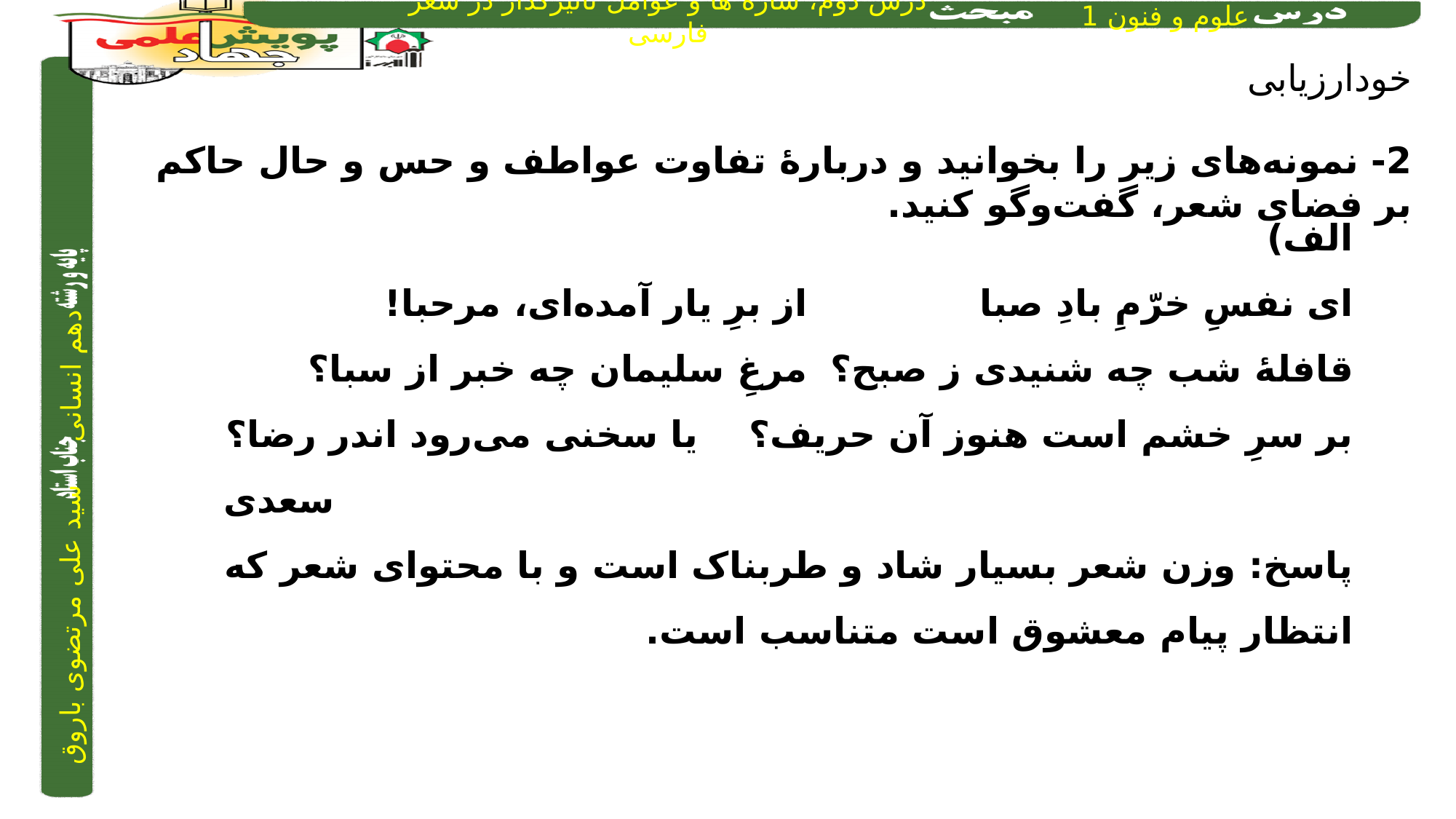

خودارزیابی
2- نمونه‌های زیر را بخوانید و دربارۀ تفاوت عواطف و حس و حال حاکم بر فضای شعر، گفت‌وگو کنید.
الف)
ای نفسِ خرّمِ بادِ صبا			از برِ یار آمده‌ای، مرحبا!
قافلۀ شب چه شنیدی ز صبح؟		مرغِ سلیمان چه خبر از سبا؟
بر سرِ خشم است هنوز آن حریف؟		یا سخنی می‌رود اندر رضا؟
سعدی
پاسخ: وزن شعر بسیار شاد و طربناک است و با محتوای شعر که انتظار پیام معشوق است متناسب است.